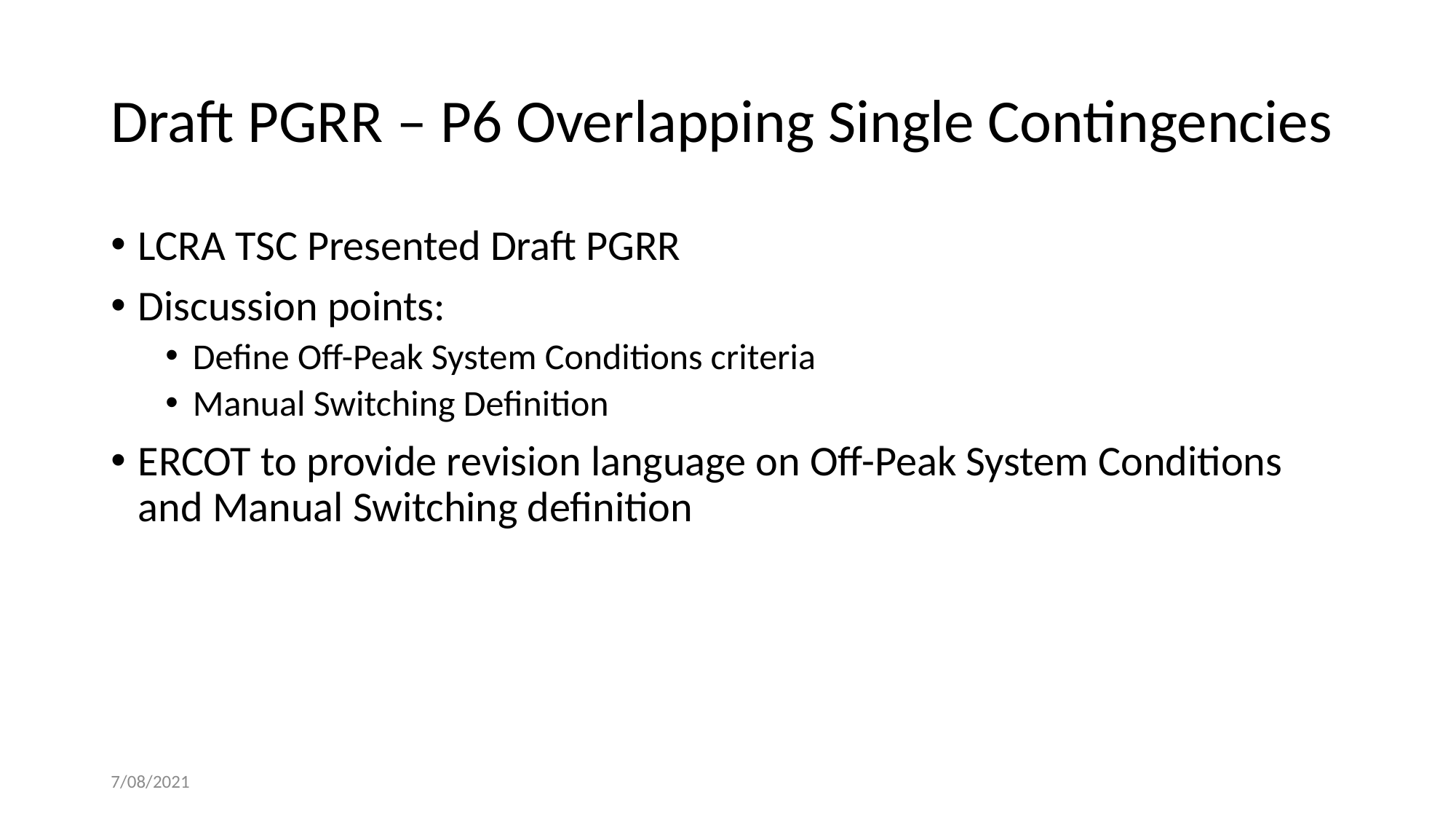

# Draft PGRR – P6 Overlapping Single Contingencies
LCRA TSC Presented Draft PGRR
Discussion points:
Define Off-Peak System Conditions criteria
Manual Switching Definition
ERCOT to provide revision language on Off-Peak System Conditions and Manual Switching definition

7/08/2021